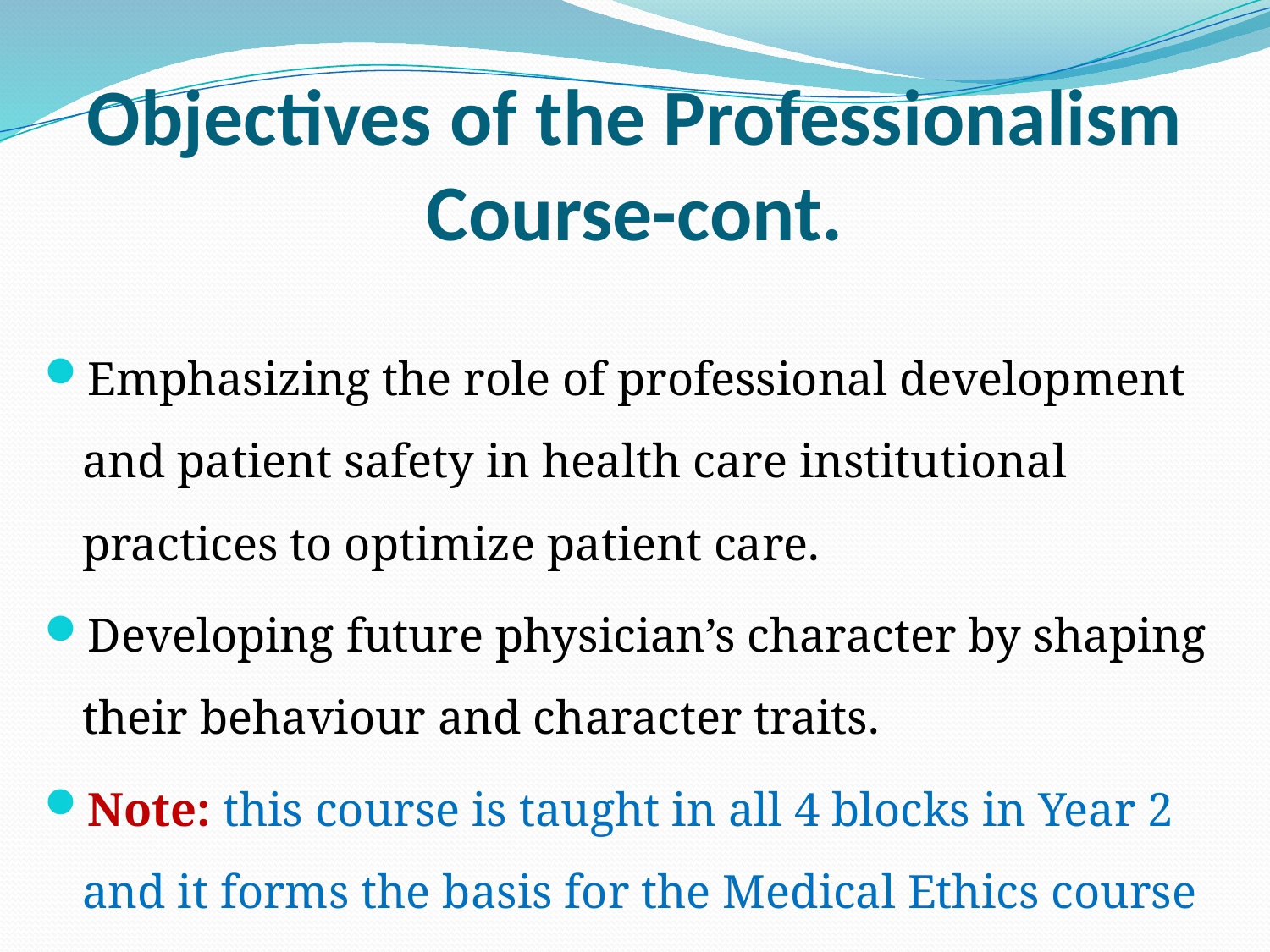

# Objectives of the Professionalism Course-cont.

Emphasizing the role of professional development and patient safety in health care institutional practices to optimize patient care.
Developing future physician’s character by shaping their behaviour and character traits.
Note: this course is taught in all 4 blocks in Year 2 and it forms the basis for the Medical Ethics course in Year 3.